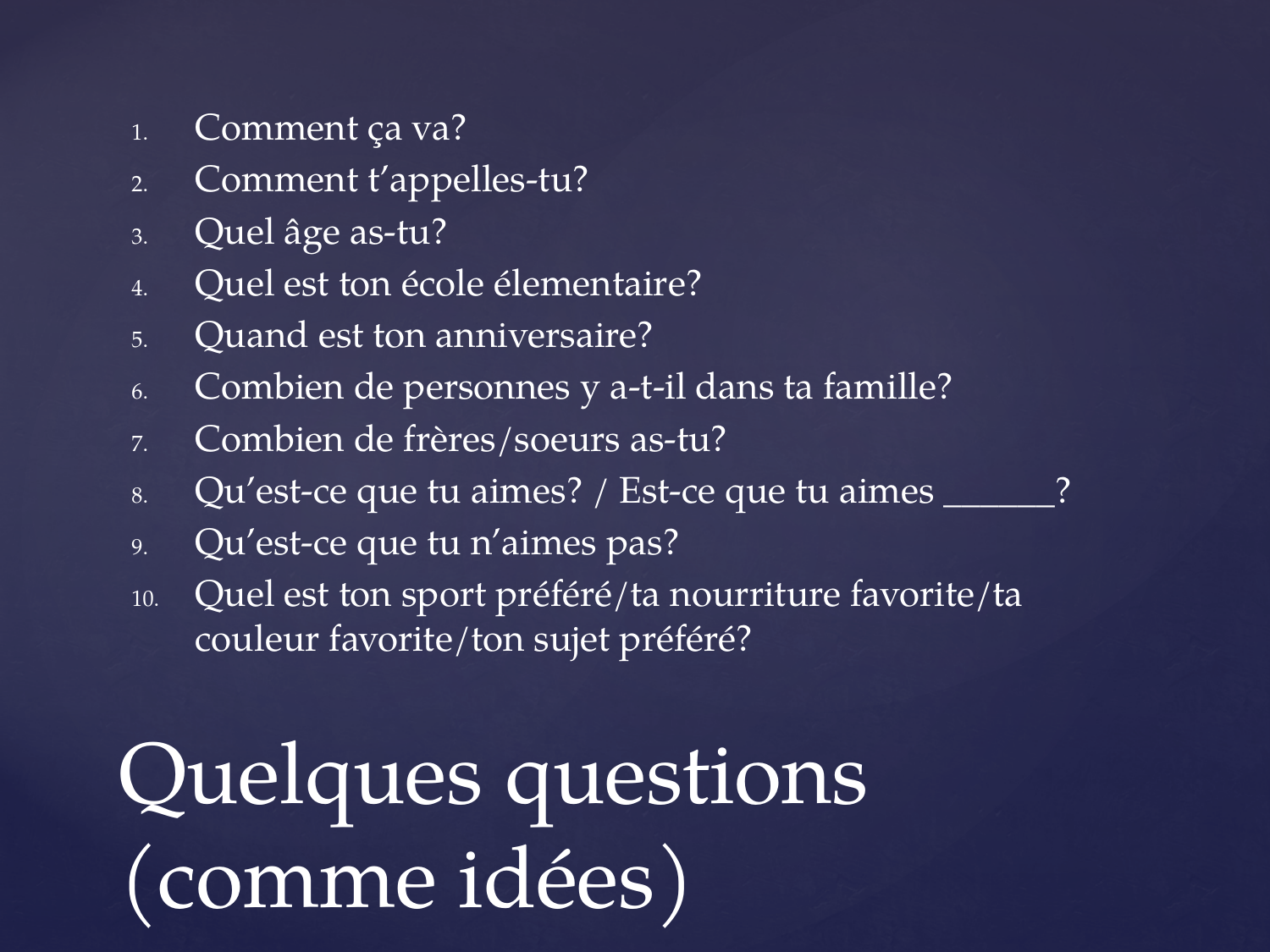

Comment ça va?
Comment t’appelles-tu?
Quel âge as-tu?
Quel est ton école élementaire?
Quand est ton anniversaire?
Combien de personnes y a-t-il dans ta famille?
Combien de frères/soeurs as-tu?
Qu’est-ce que tu aimes? / Est-ce que tu aimes ______?
Qu’est-ce que tu n’aimes pas?
Quel est ton sport préféré/ta nourriture favorite/ta couleur favorite/ton sujet préféré?
# Quelques questions (comme idées)